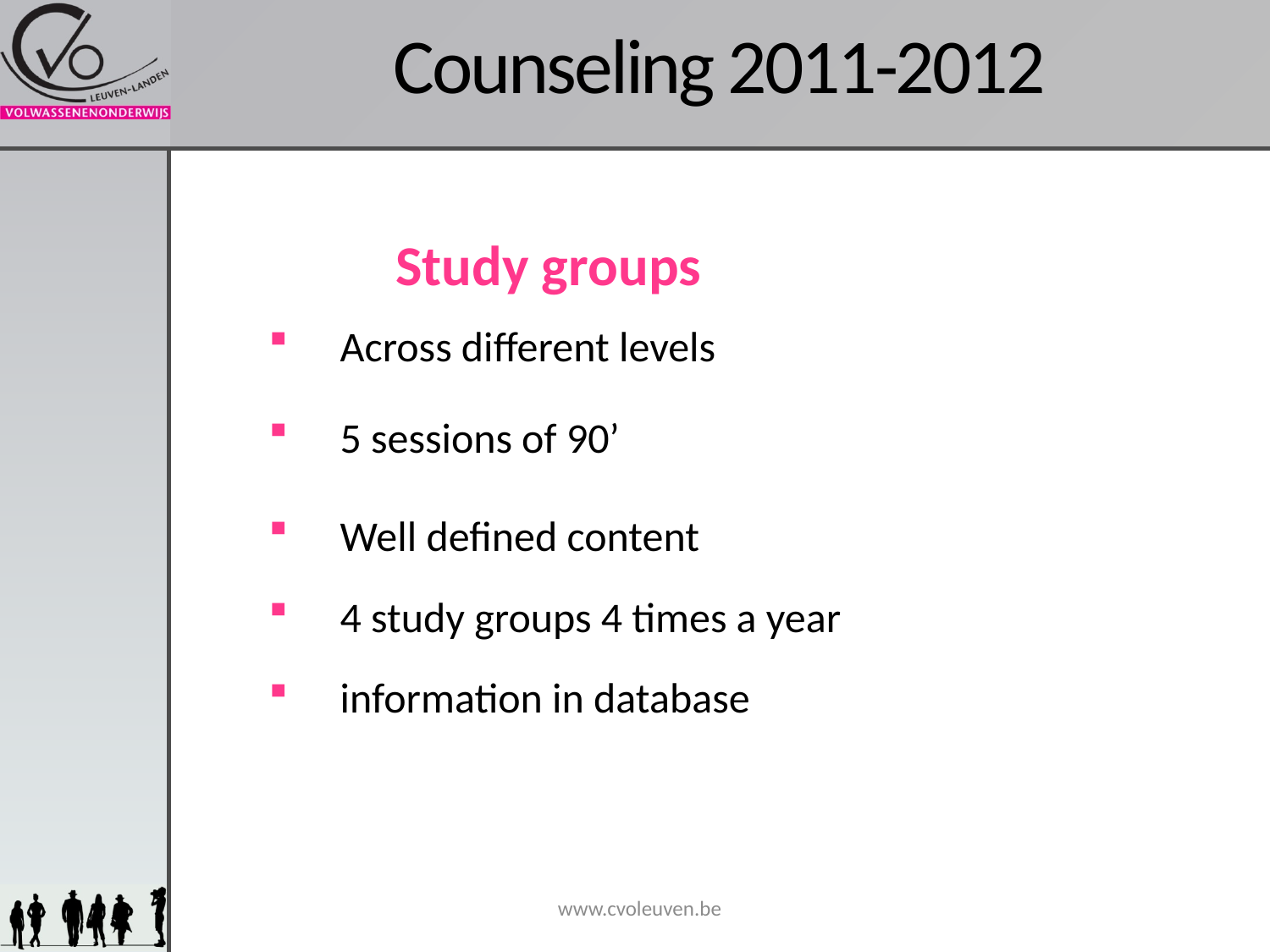

# Counseling 2011-2012
	Study groups

Across different levels

5 sessions of 90’

Well defined content

4 study groups 4 times a year

information in database

www.cvoleuven.be